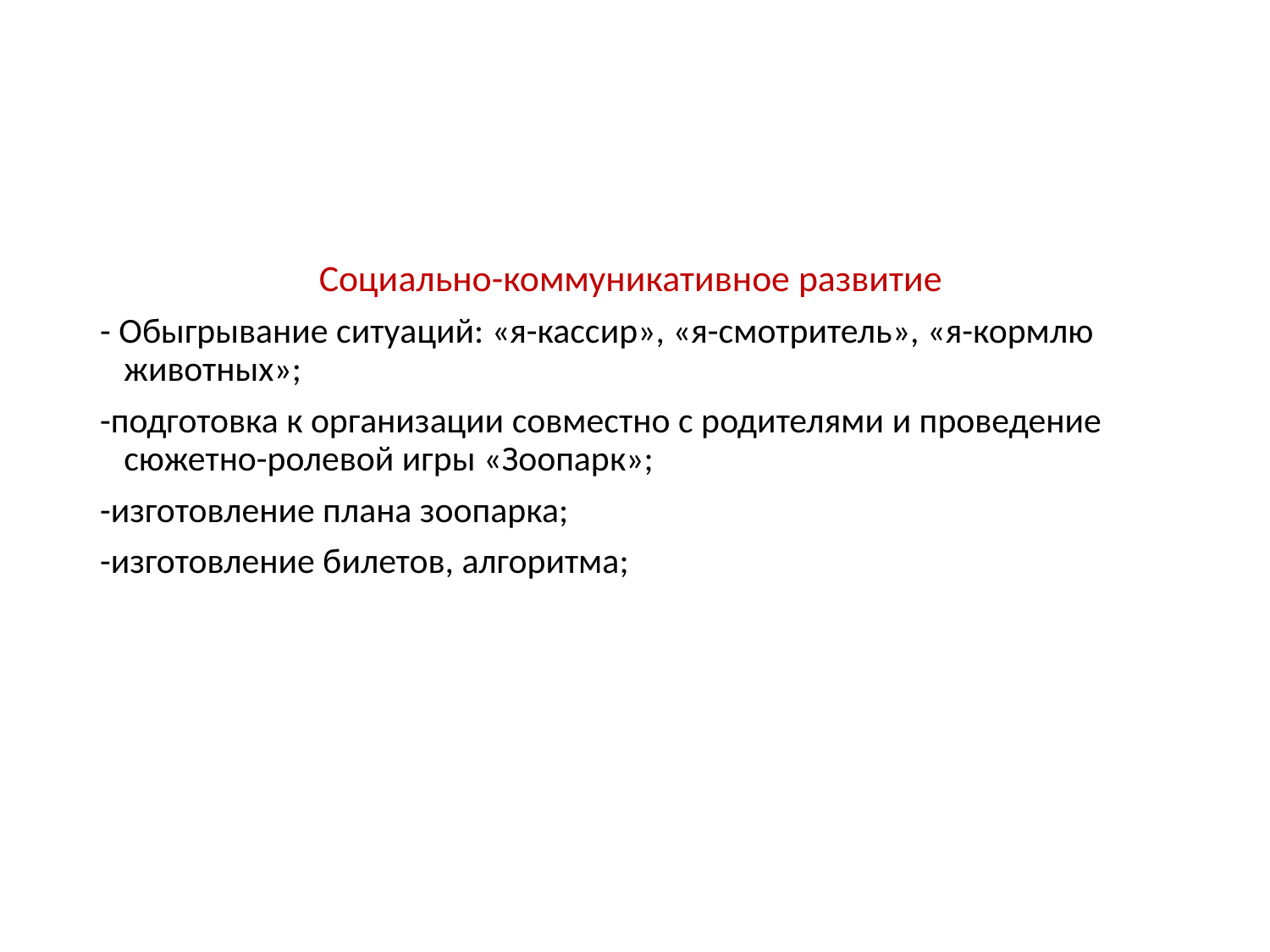

#
Социально-коммуникативное развитие
- Обыгрывание ситуаций: «я-кассир», «я-смотритель», «я-кормлю животных»;
-подготовка к организации совместно с родителями и проведение сюжетно-ролевой игры «Зоопарк»;
-изготовление плана зоопарка;
-изготовление билетов, алгоритма;